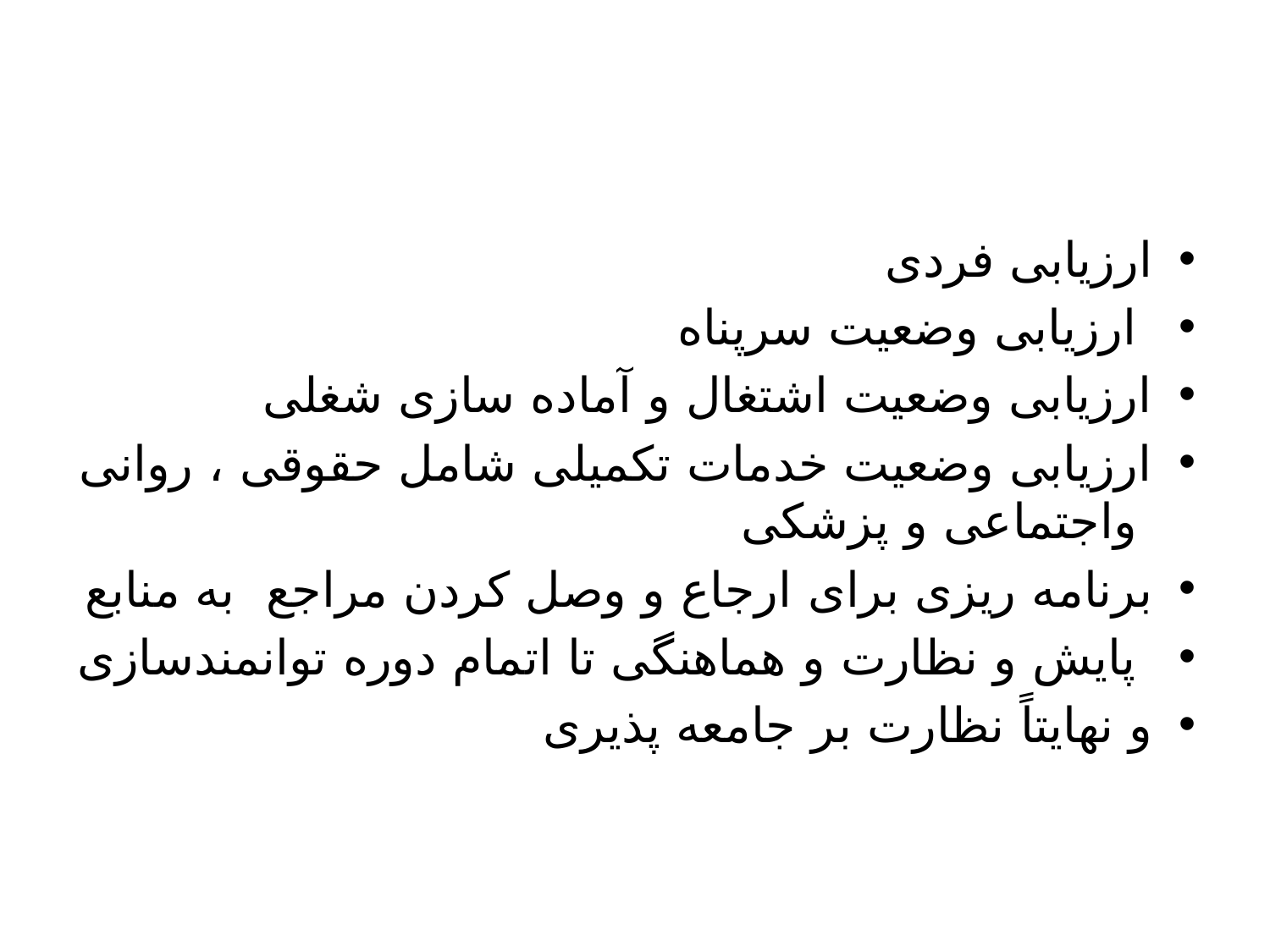

#
ارزیابی فردی
 ارزیابی وضعیت سرپناه
ارزیابی وضعیت اشتغال و آماده سازی شغلی
ارزیابی وضعیت خدمات تکمیلی شامل حقوقی ، روانی  واجتماعی و پزشکی
برنامه ریزی برای ارجاع و وصل کردن مراجع  به منابع
 پایش و نظارت و هماهنگی تا اتمام دوره توانمندسازی
و نهایتاً نظارت بر جامعه پذیری